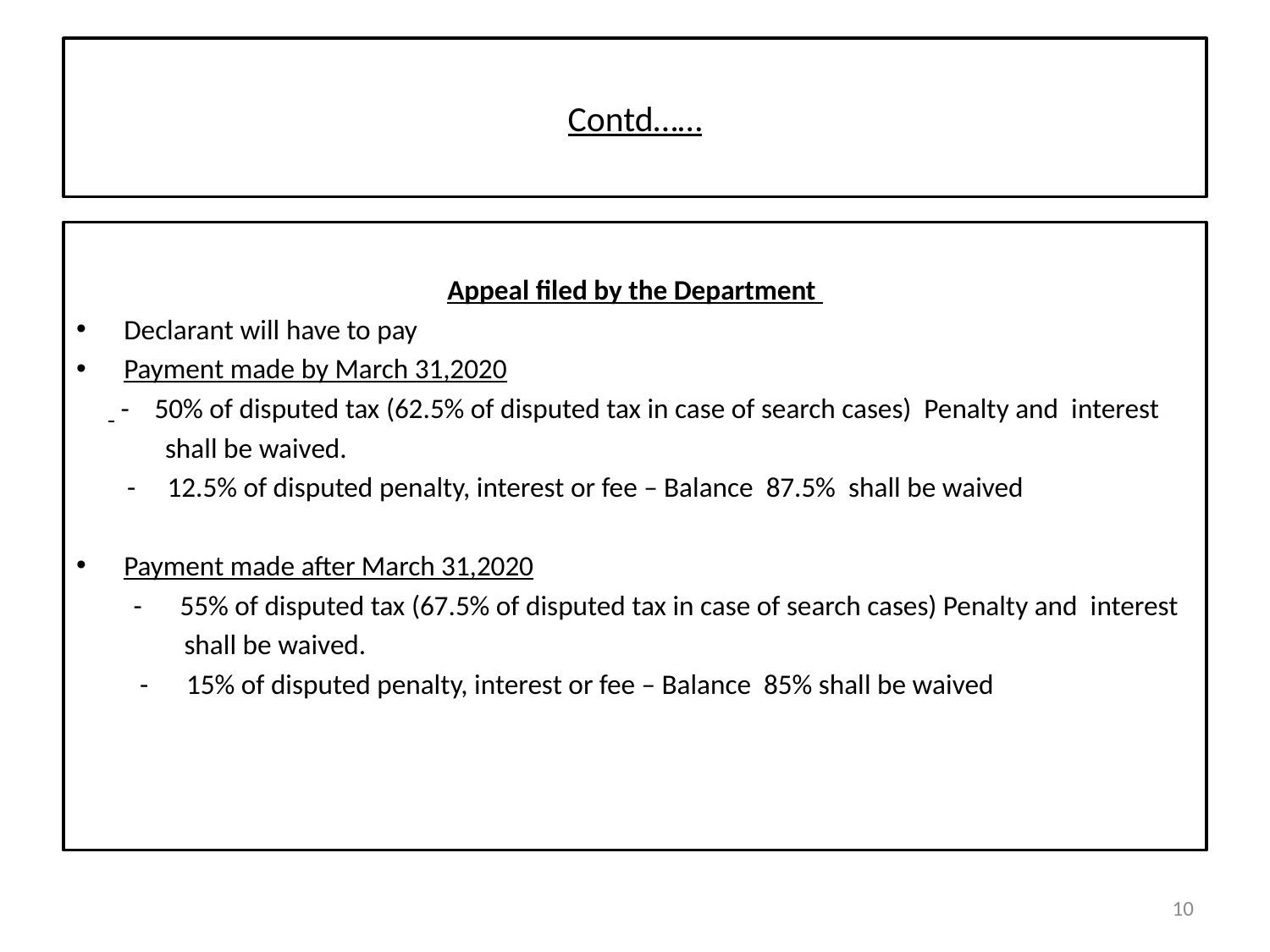

# Contd……

Appeal filed by the Department
Declarant will have to pay
Payment made by March 31,2020
       -    50% of disputed tax (62.5% of disputed tax in case of search cases)  Penalty and  interest
              shall be waived.
        -     12.5% of disputed penalty, interest or fee – Balance  87.5%  shall be waived

Payment made after March 31,2020
         -      55% of disputed tax (67.5% of disputed tax in case of search cases) Penalty and  interest
                 shall be waived.
          -      15% of disputed penalty, interest or fee – Balance  85% shall be waived

10